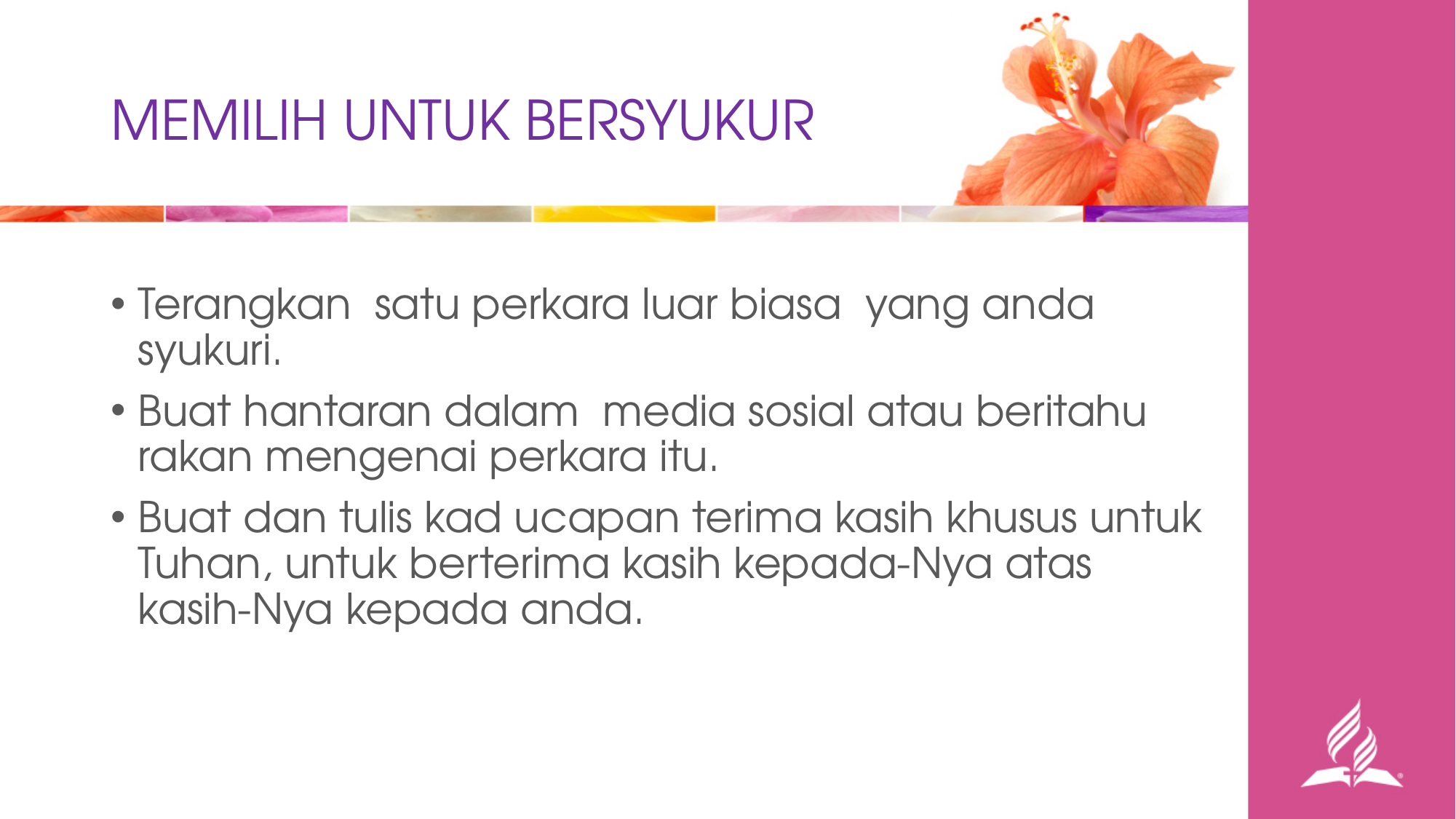

# MEMILIH UNTUK BERSYUKUR
Terangkan  satu perkara luar biasa  yang anda syukuri.
Buat hantaran dalam  media sosial atau beritahu rakan mengenai perkara itu.
Buat dan tulis kad ucapan terima kasih khusus untuk Tuhan, untuk berterima kasih kepada-Nya atas kasih-Nya kepada anda.